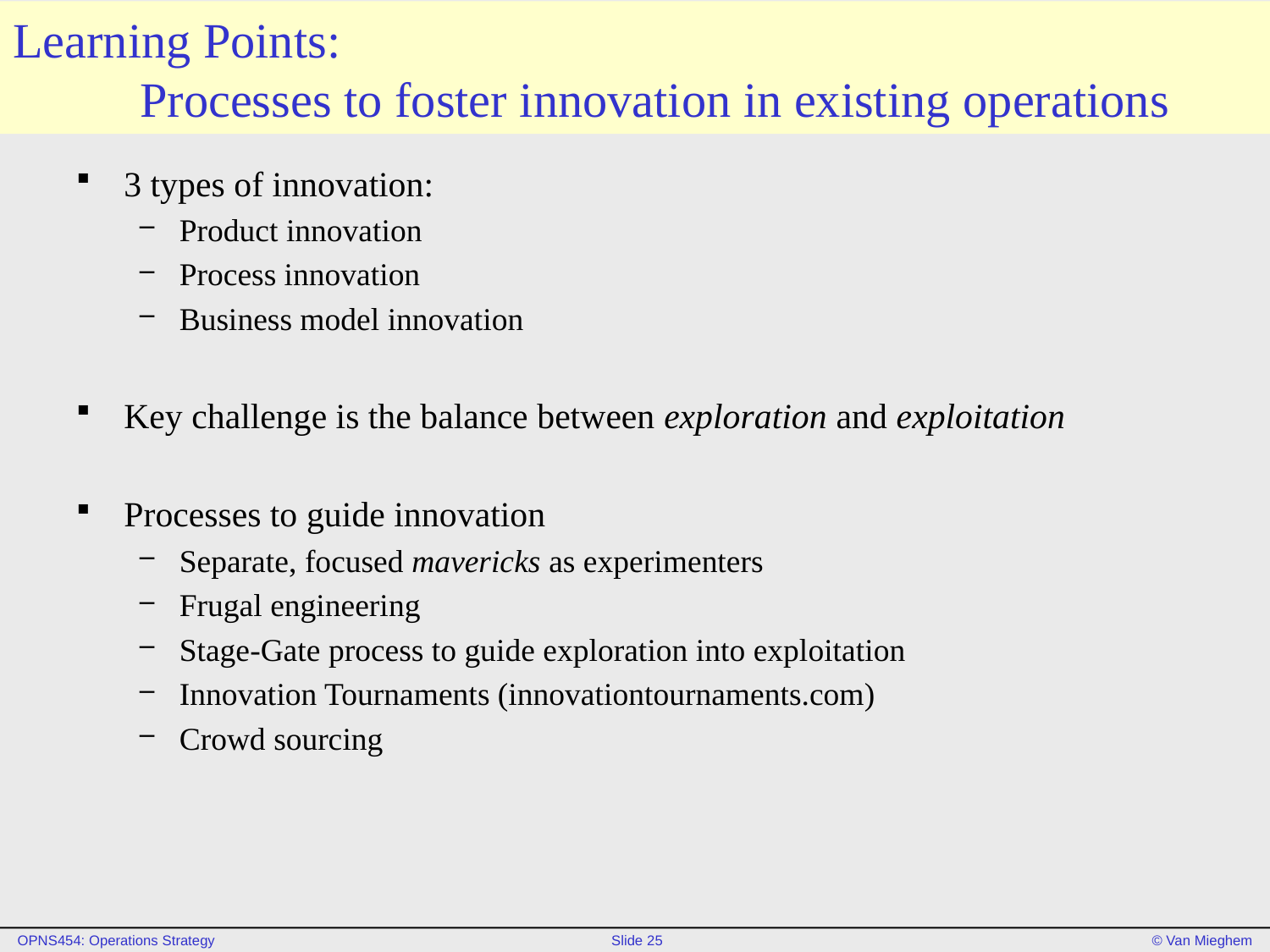

# Learning Points: Processes to foster innovation in existing operations
3 types of innovation:
Product innovation
Process innovation
Business model innovation

Key challenge is the balance between exploration and exploitation

Processes to guide innovation
Separate, focused mavericks as experimenters
Frugal engineering
Stage-Gate process to guide exploration into exploitation
Innovation Tournaments (innovationtournaments.com)
Crowd sourcing